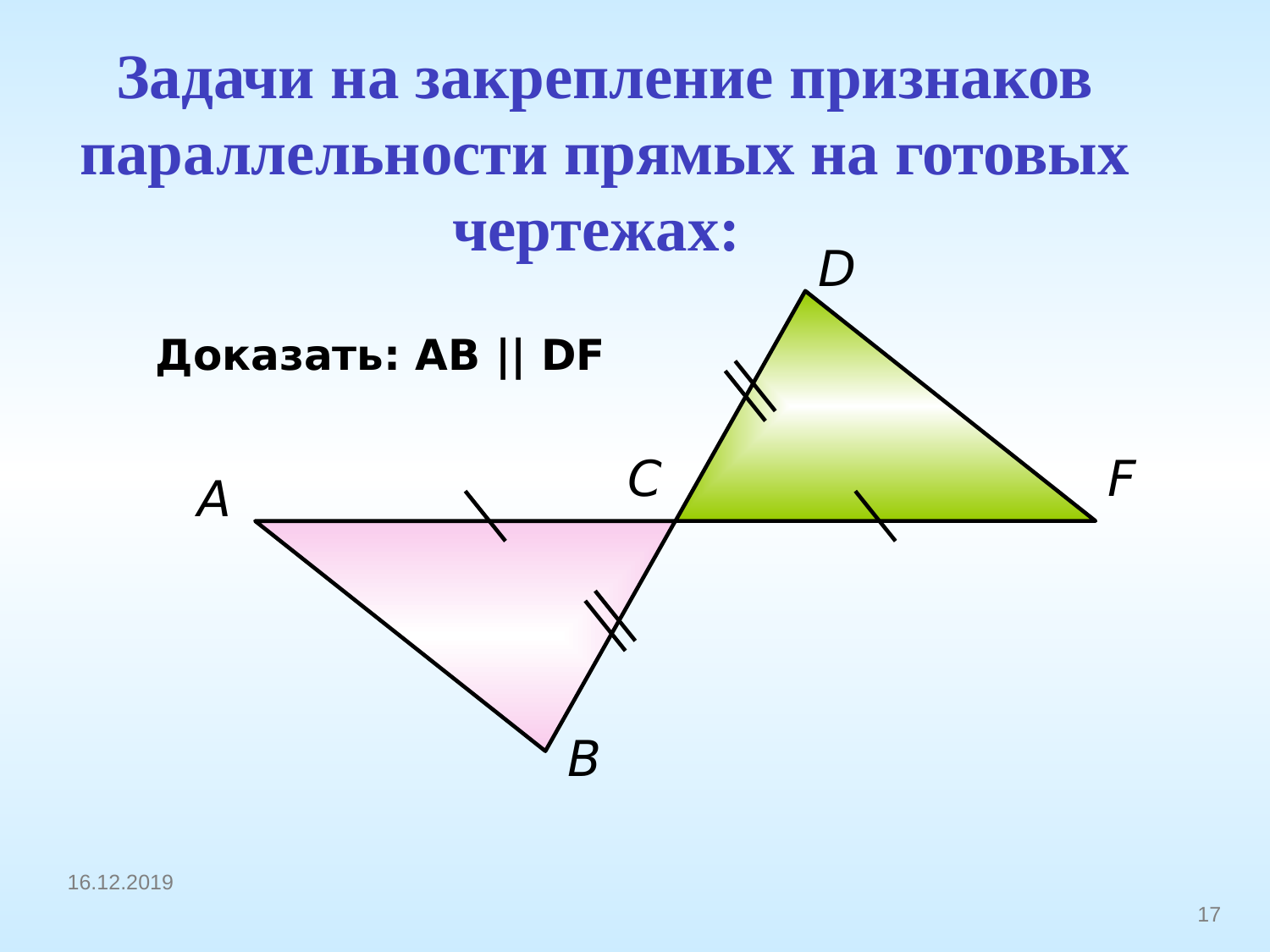

Задачи на закрепление признаков параллельности прямых на готовых чертежах:
D

Доказать: АВ || DF

C
F
A

B
16.12.2019

17